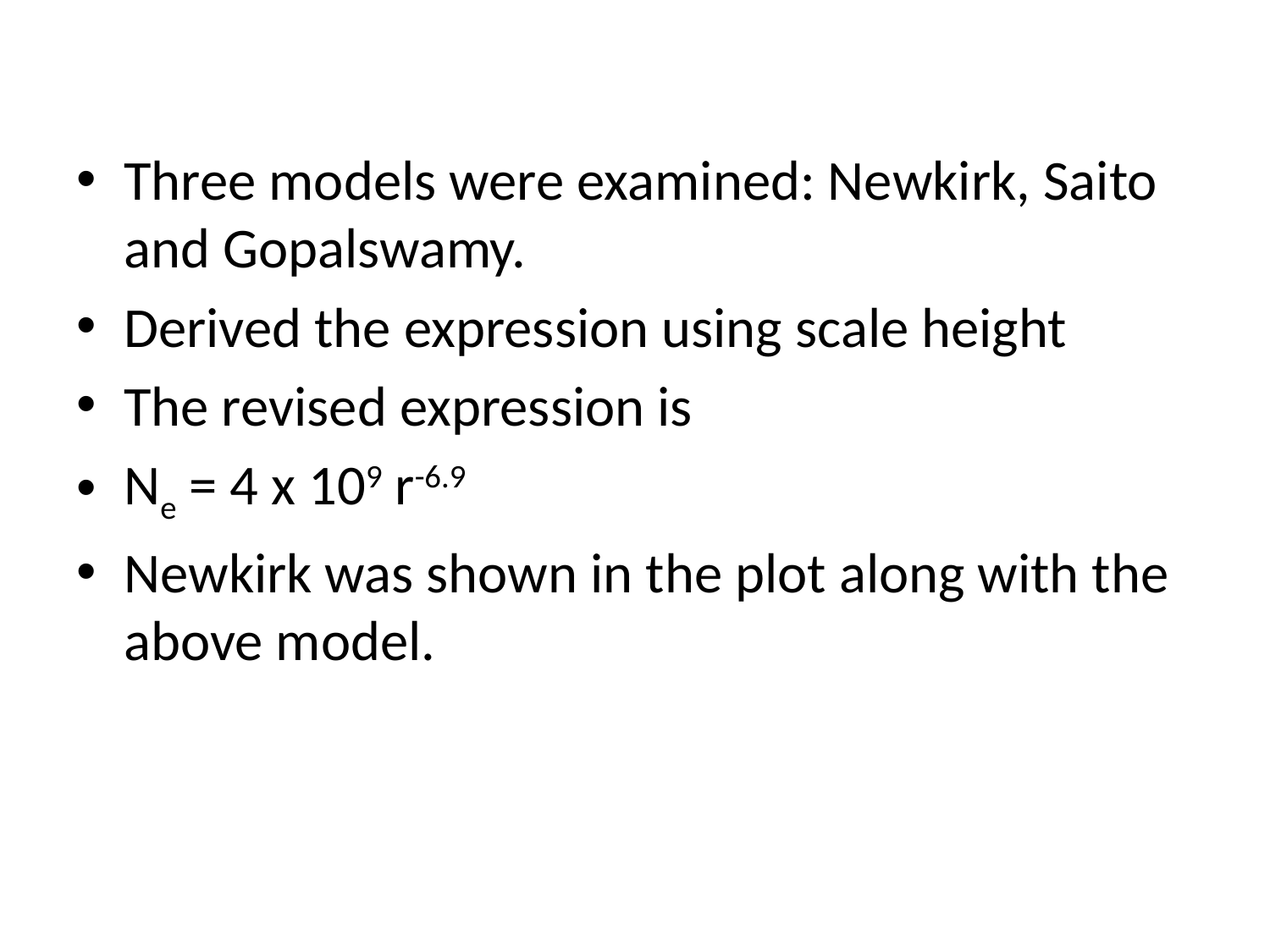

Three models were examined: Newkirk, Saito and Gopalswamy.
Derived the expression using scale height
The revised expression is
Ne = 4 x 109 r-6.9
Newkirk was shown in the plot along with the above model.